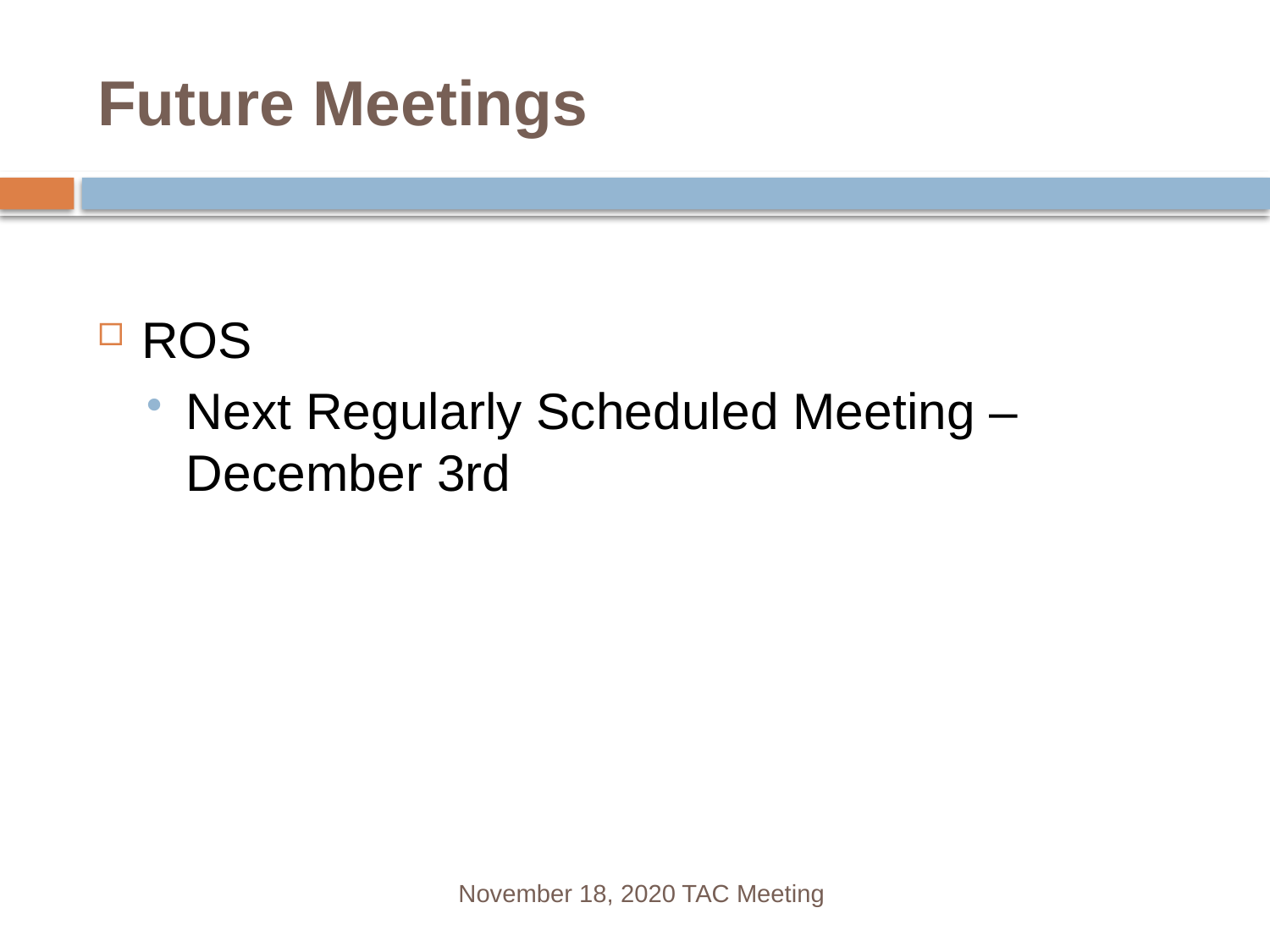

# Future Meetings
ROS
Next Regularly Scheduled Meeting – December 3rd

November 18, 2020 TAC Meeting